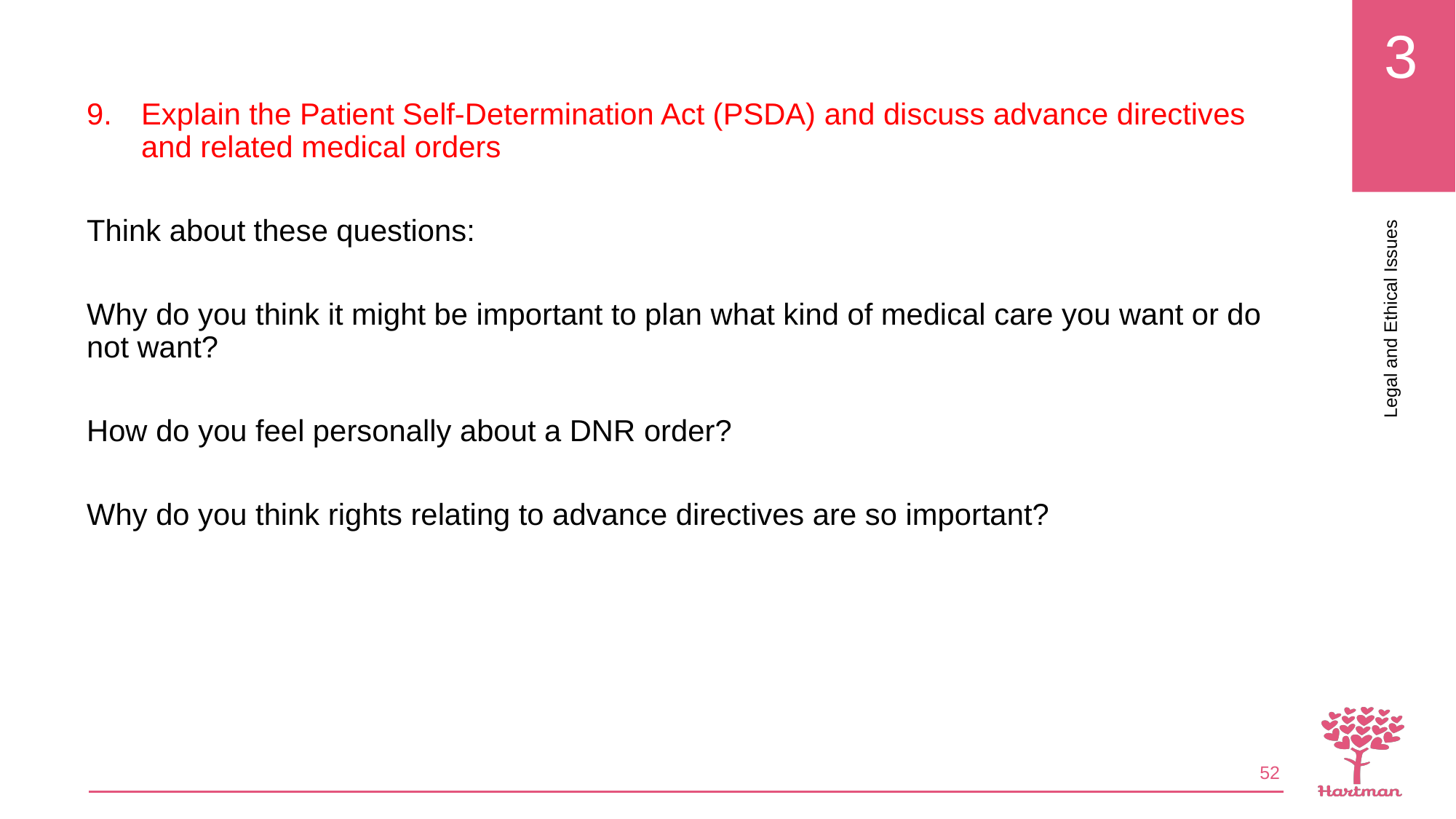

Explain the Patient Self-Determination Act (PSDA) and discuss advance directives and related medical orders

Think about these questions:

Why do you think it might be important to plan what kind of medical care you want or do not want?

How do you feel personally about a DNR order?

Why do you think rights relating to advance directives are so important?

52